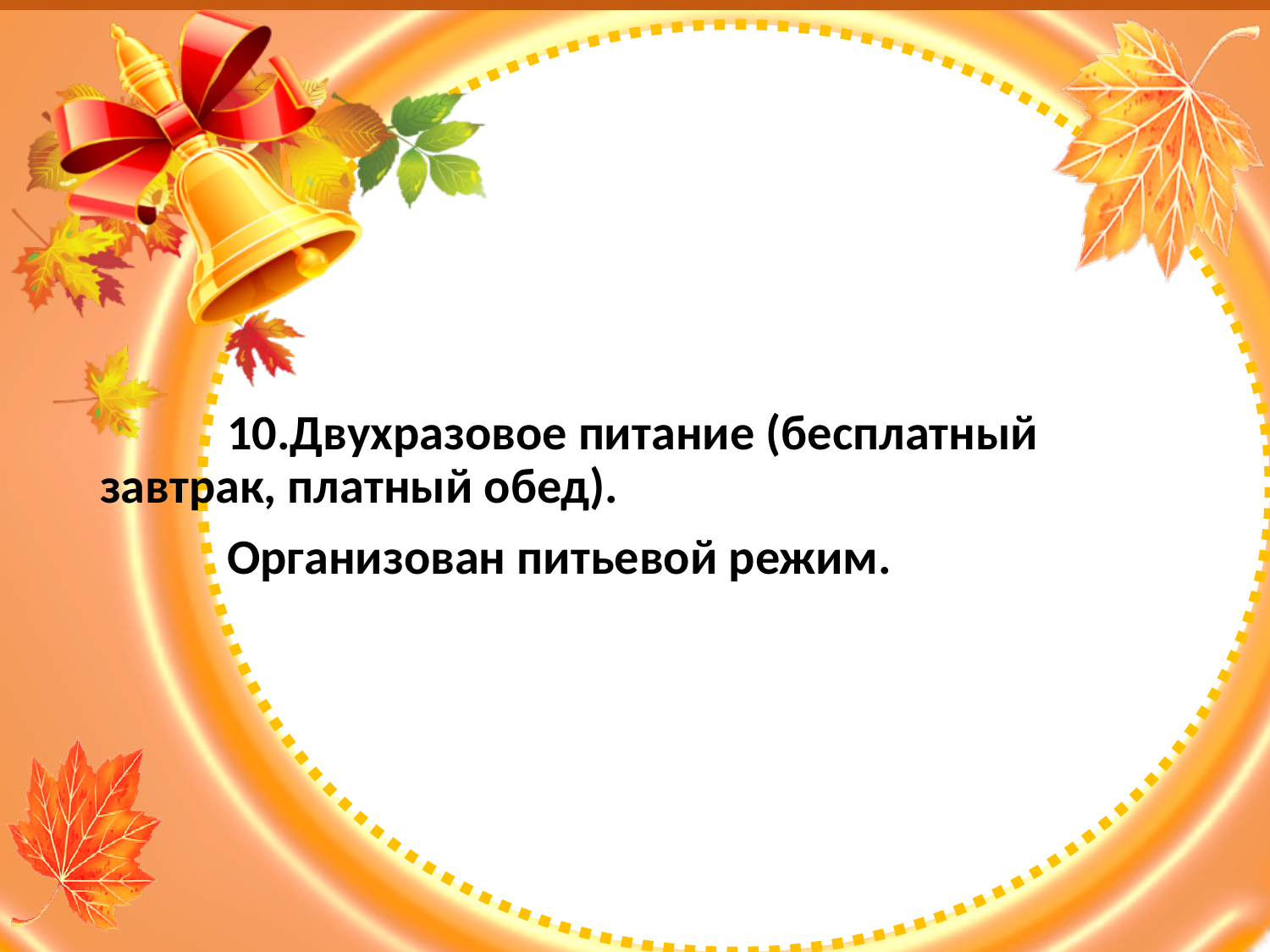

#

	10.Двухразовое питание (бесплатный завтрак, платный обед).
	Организован питьевой режим.